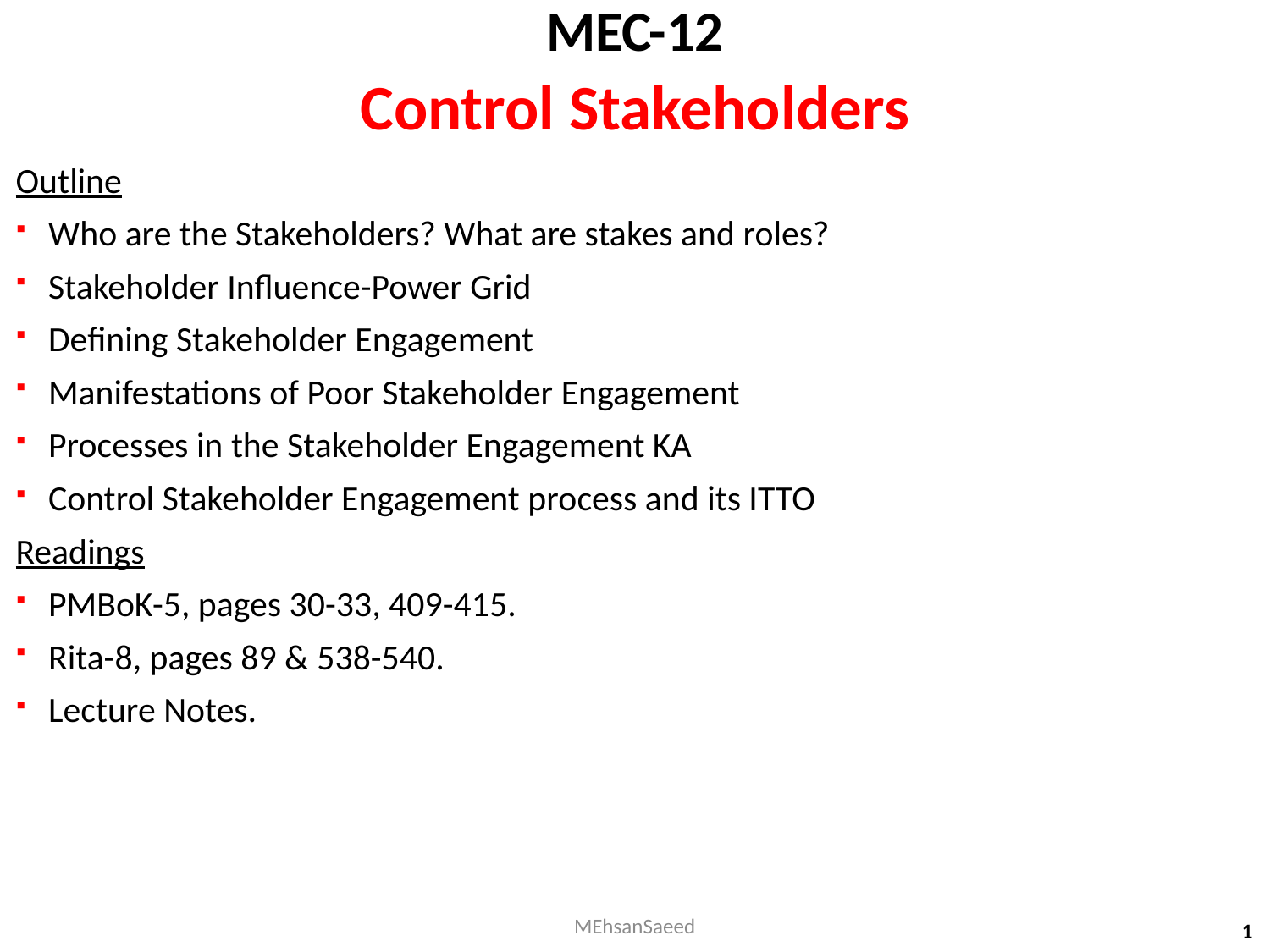

MEC-12
# Control Stakeholders
Outline
Who are the Stakeholders? What are stakes and roles?
Stakeholder Influence-Power Grid
Defining Stakeholder Engagement
Manifestations of Poor Stakeholder Engagement
Processes in the Stakeholder Engagement KA
Control Stakeholder Engagement process and its ITTO
Readings
PMBoK-5, pages 30-33, 409-415.
Rita-8, pages 89 & 538-540.
Lecture Notes.
MEhsanSaeed
1